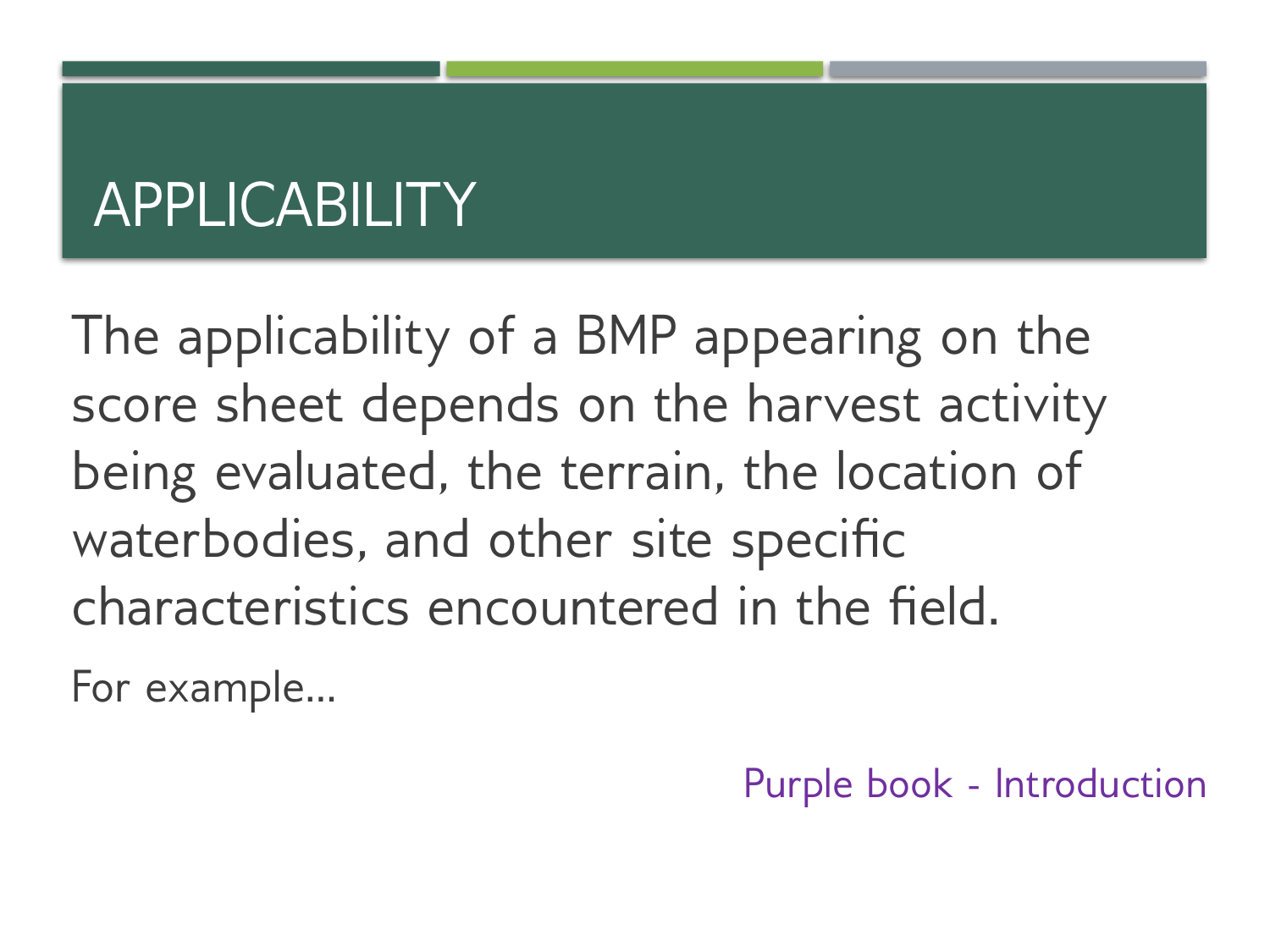

# Applicability
The applicability of a BMP appearing on the score sheet depends on the harvest activity being evaluated, the terrain, the location of waterbodies, and other site specific characteristics encountered in the field.
For example…

Purple book - Introduction